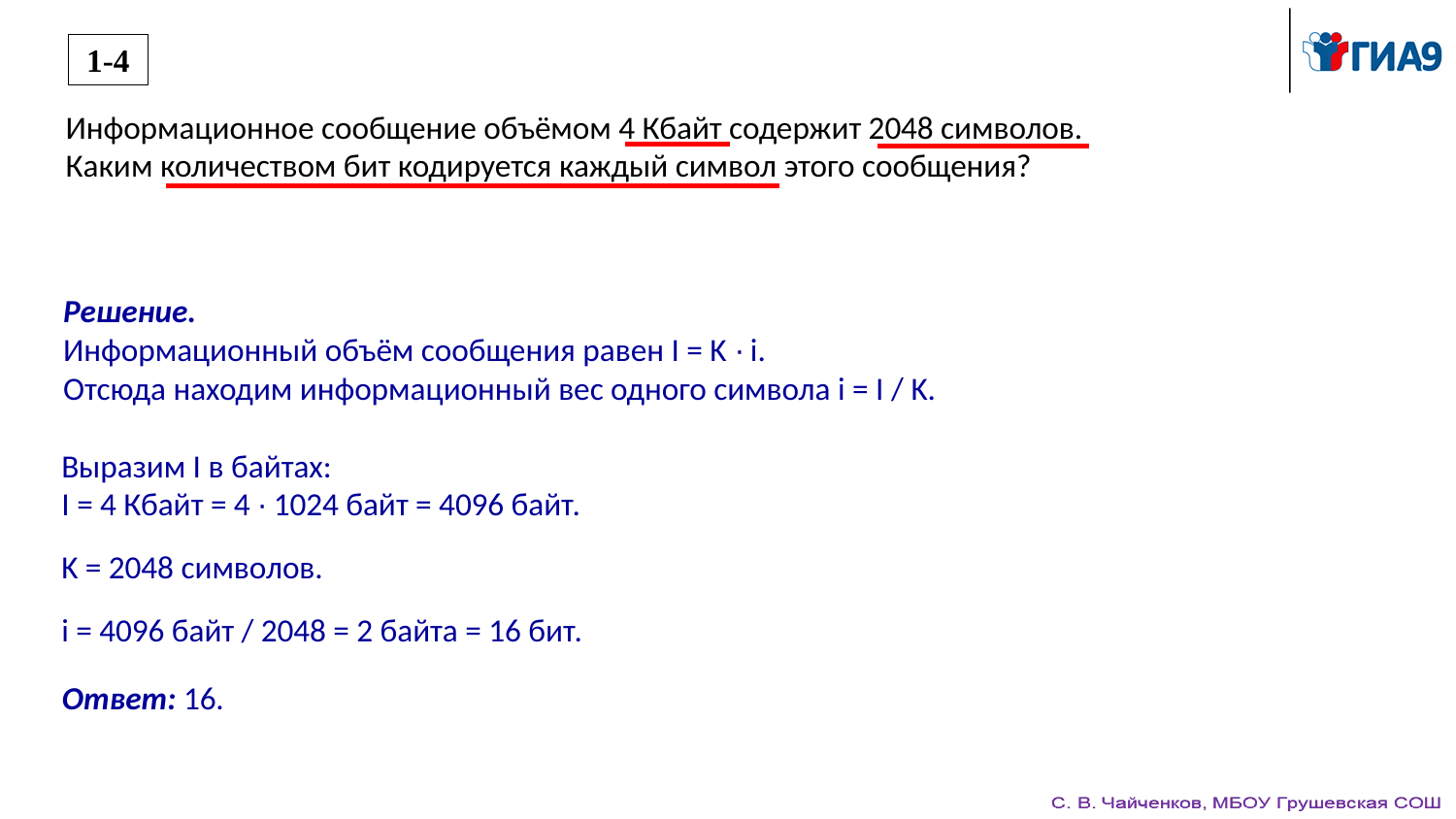

1-4
Информационное сообщение объёмом 4 Кбайт содержит 2048 символов.
Каким количеством бит кодируется каждый символ этого сообщения?
Решение.
Информационный объём сообщения равен I = K ∙ i.
Отсюда находим информационный вес одного символа i = I / K.
Выразим I в байтах:
I = 4 Кбайт = 4 ∙ 1024 байт = 4096 байт.
K = 2048 символов.
i = 4096 байт / 2048 = 2 байта = 16 бит.
Ответ: 16.